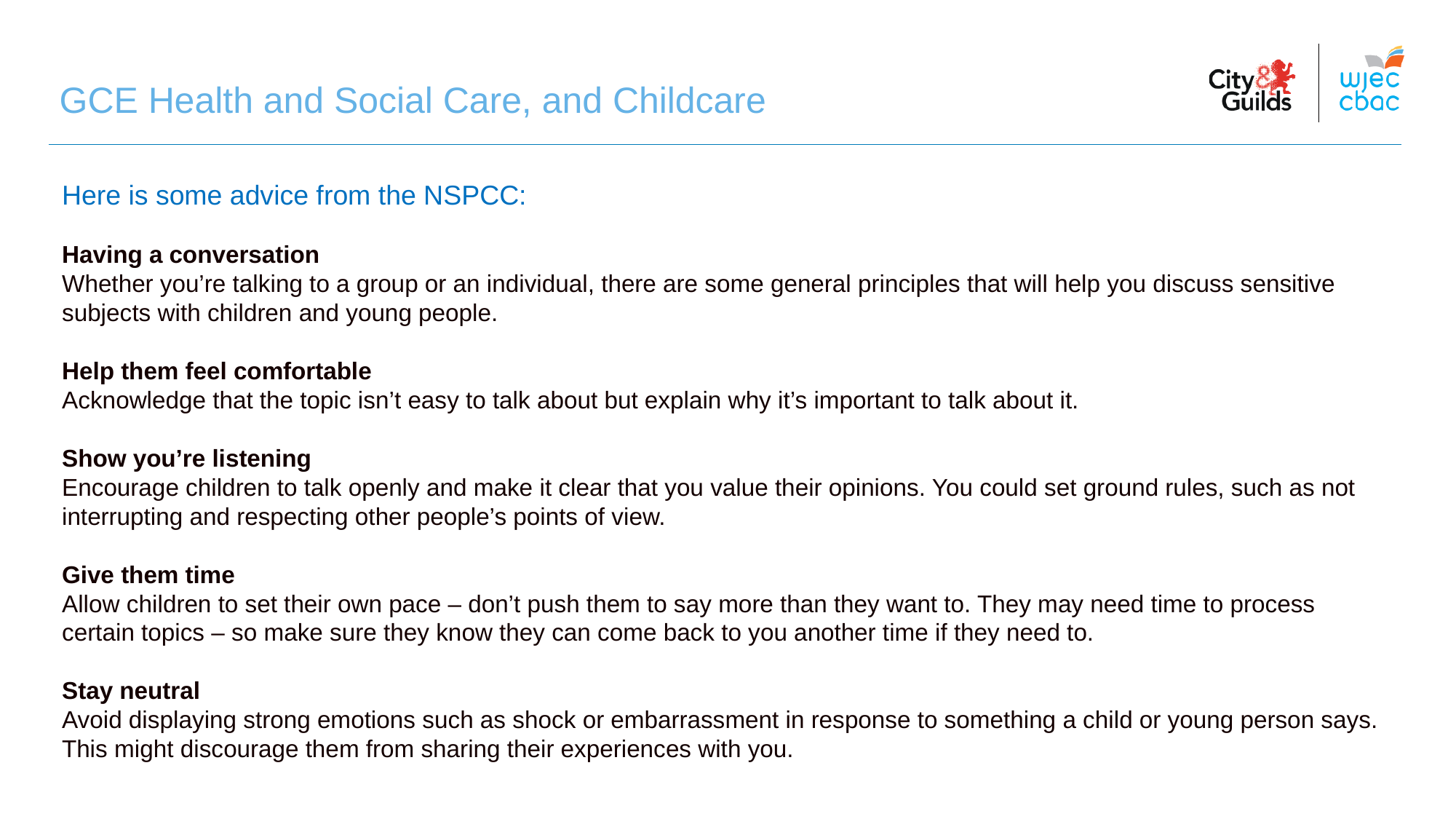

# GCE Health and Social Care, and Childcare
Here is some advice from the NSPCC:

Having a conversation
Whether you’re talking to a group or an individual, there are some general principles that will help you discuss sensitive subjects with children and young people.

Help them feel comfortable
Acknowledge that the topic isn’t easy to talk about but explain why it’s important to talk about it.

Show you’re listening
Encourage children to talk openly and make it clear that you value their opinions. You could set ground rules, such as not interrupting and respecting other people’s points of view.

Give them time
Allow children to set their own pace – don’t push them to say more than they want to. They may need time to process certain topics – so make sure they know they can come back to you another time if they need to.

Stay neutral
Avoid displaying strong emotions such as shock or embarrassment in response to something a child or young person says. This might discourage them from sharing their experiences with you.